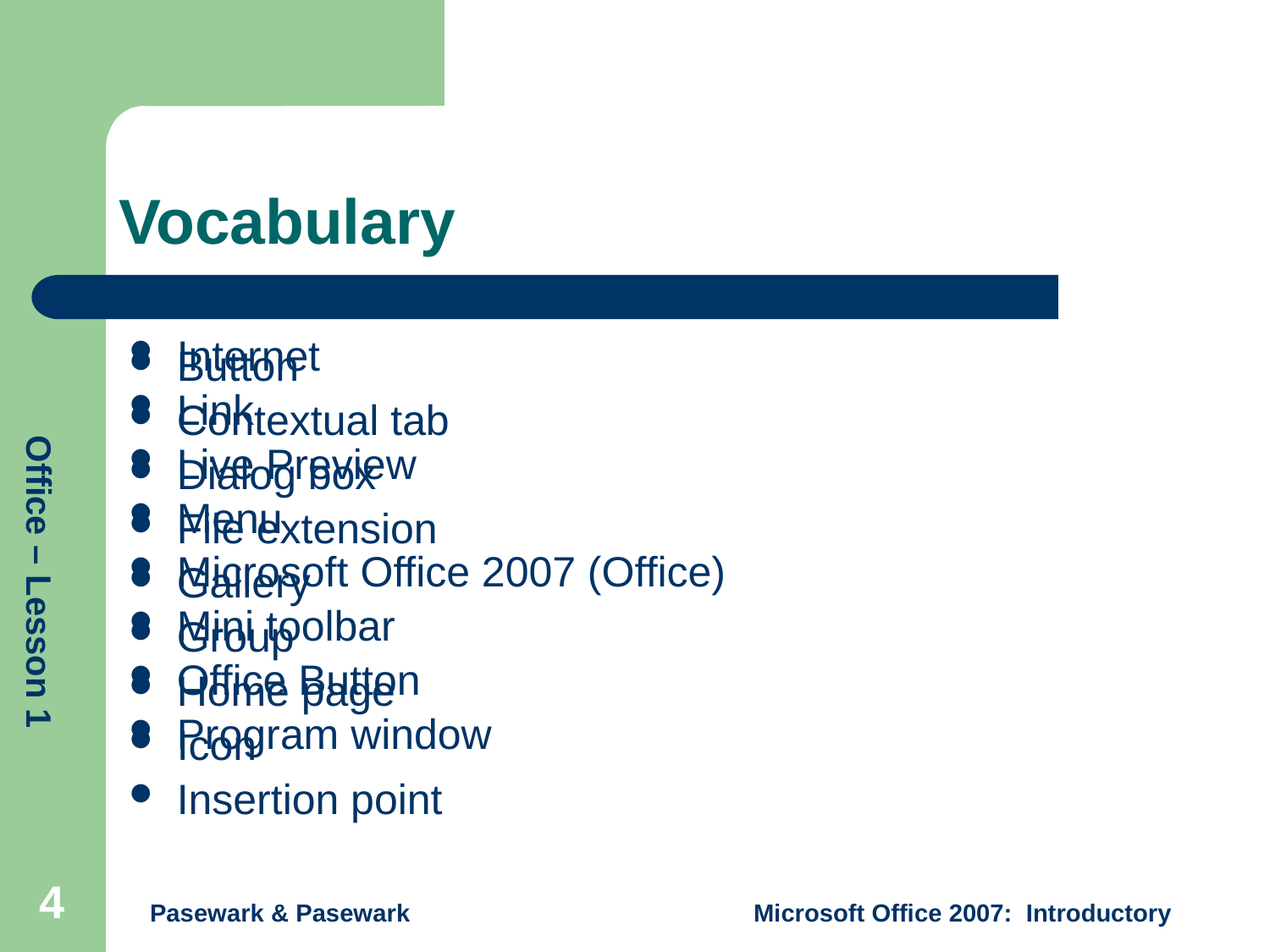

# Vocabulary
Internet
Link
Live Preview
Menu
Microsoft Office 2007 (Office)
Mini toolbar
Office Button
Program window

Button
Contextual tab
Dialog box
File extension
Gallery
Group
Home page
Icon
Insertion point

4
Pasewark & Pasewark
Microsoft Office 2007:  Introductory